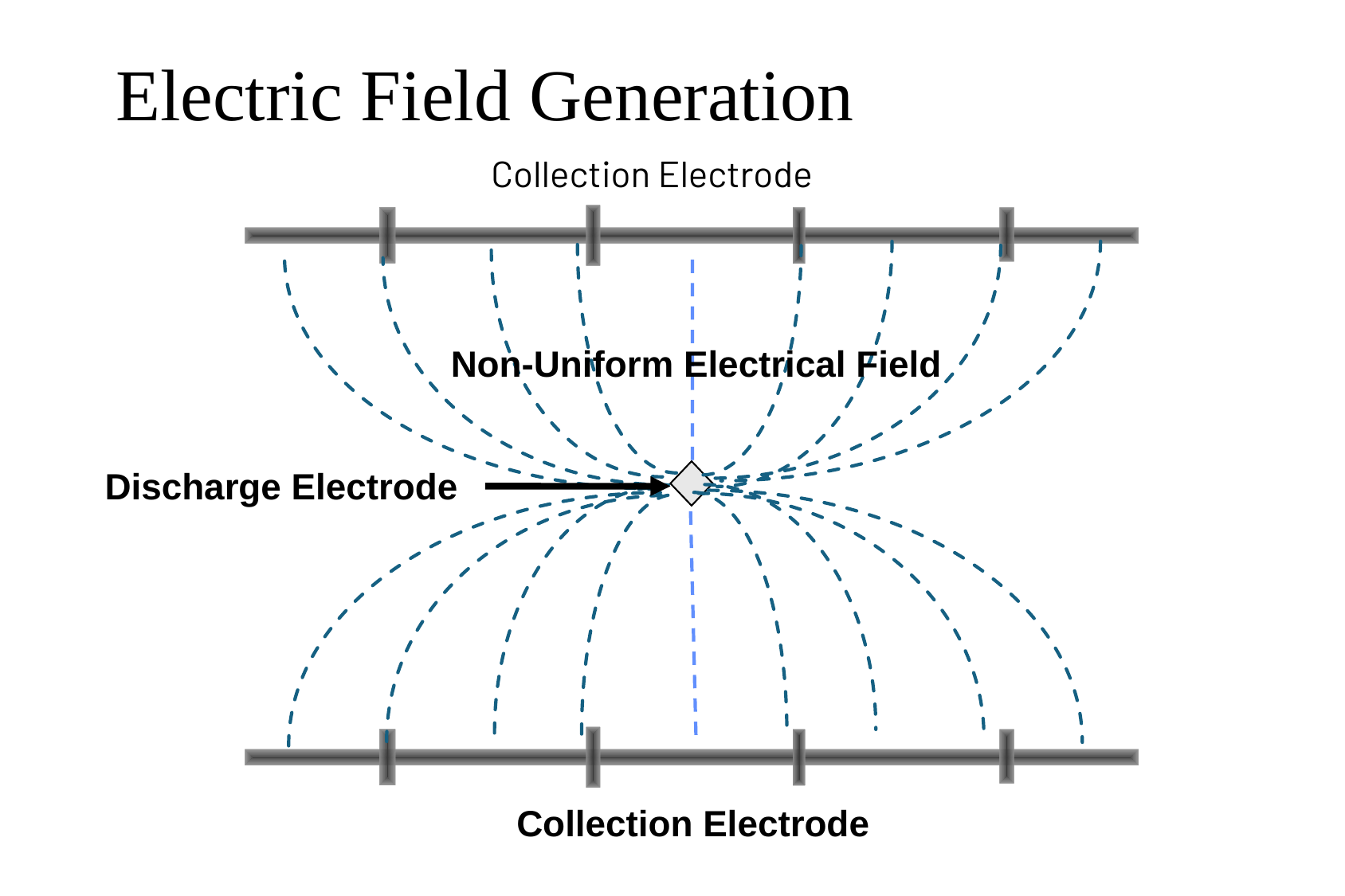

# Electric Field Generation
 Collection Electrode

 Non-Uniform Electrical Field

 Discharge Electrode

 Collection Electrode
 Collection Electrode